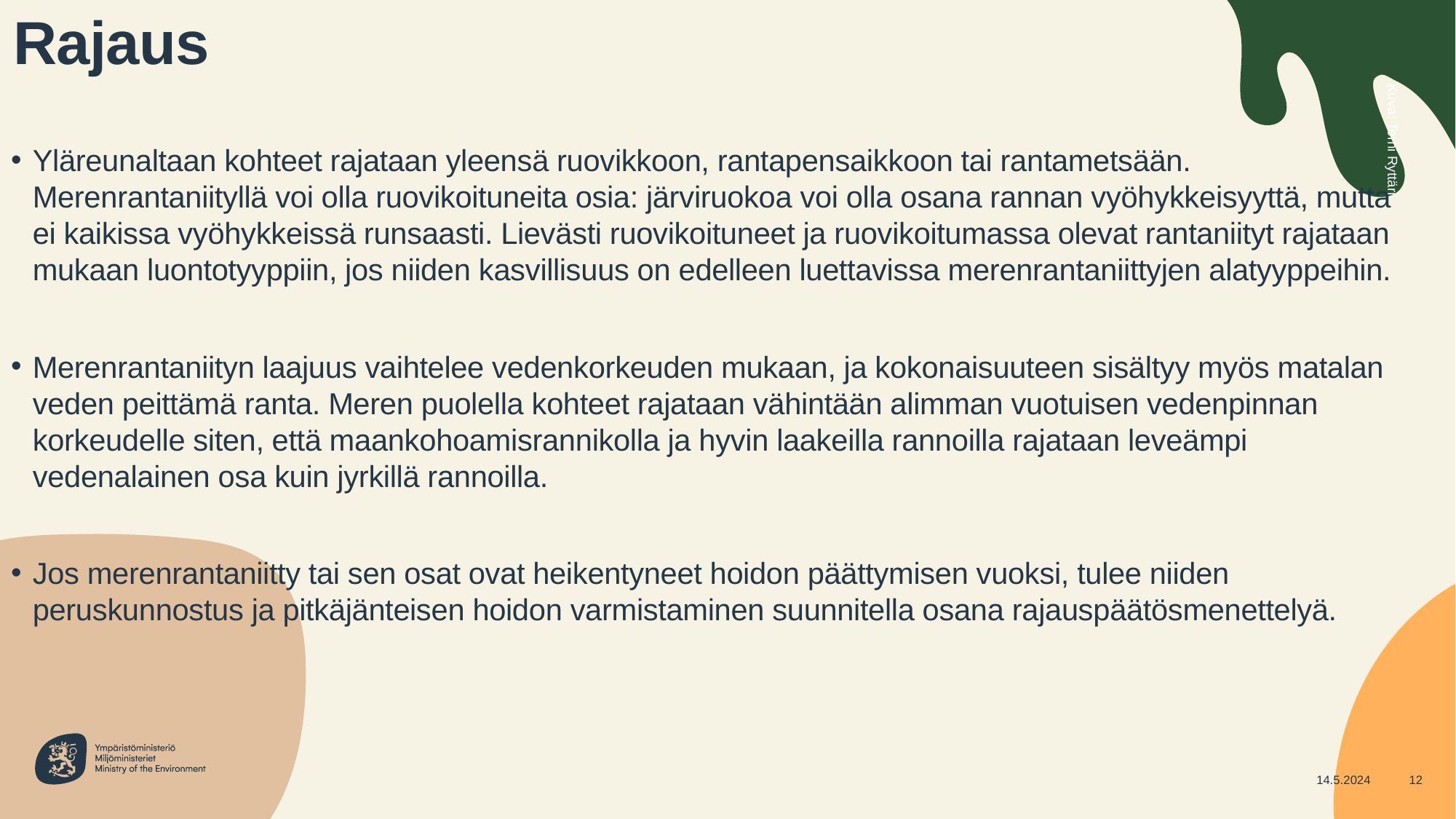

# Rajaus
Kuva: Terhi Ryttäri
Yläreunaltaan kohteet rajataan yleensä ruovikkoon, rantapensaikkoon tai rantametsään. Merenrantaniityllä voi olla ruovikoituneita osia: järviruokoa voi olla osana rannan vyöhykkeisyyttä, mutta ei kaikissa vyöhykkeissä runsaasti. Lievästi ruovikoituneet ja ruovikoitumassa olevat rantaniityt rajataan mukaan luontotyyppiin, jos niiden kasvillisuus on edelleen luettavissa merenrantaniittyjen alatyyppeihin.

Merenrantaniityn laajuus vaihtelee vedenkorkeuden mukaan, ja kokonaisuuteen sisältyy myös matalan veden peittämä ranta. Meren puolella kohteet rajataan vähintään alimman vuotuisen vedenpinnan korkeudelle siten, että maankohoamisrannikolla ja hyvin laakeilla rannoilla rajataan leveämpi vedenalainen osa kuin jyrkillä rannoilla.

Jos merenrantaniitty tai sen osat ovat heikentyneet hoidon päättymisen vuoksi, tulee niiden peruskunnostus ja pitkäjänteisen hoidon varmistaminen suunnitella osana rajauspäätösmenettelyä.

14.5.2024
12